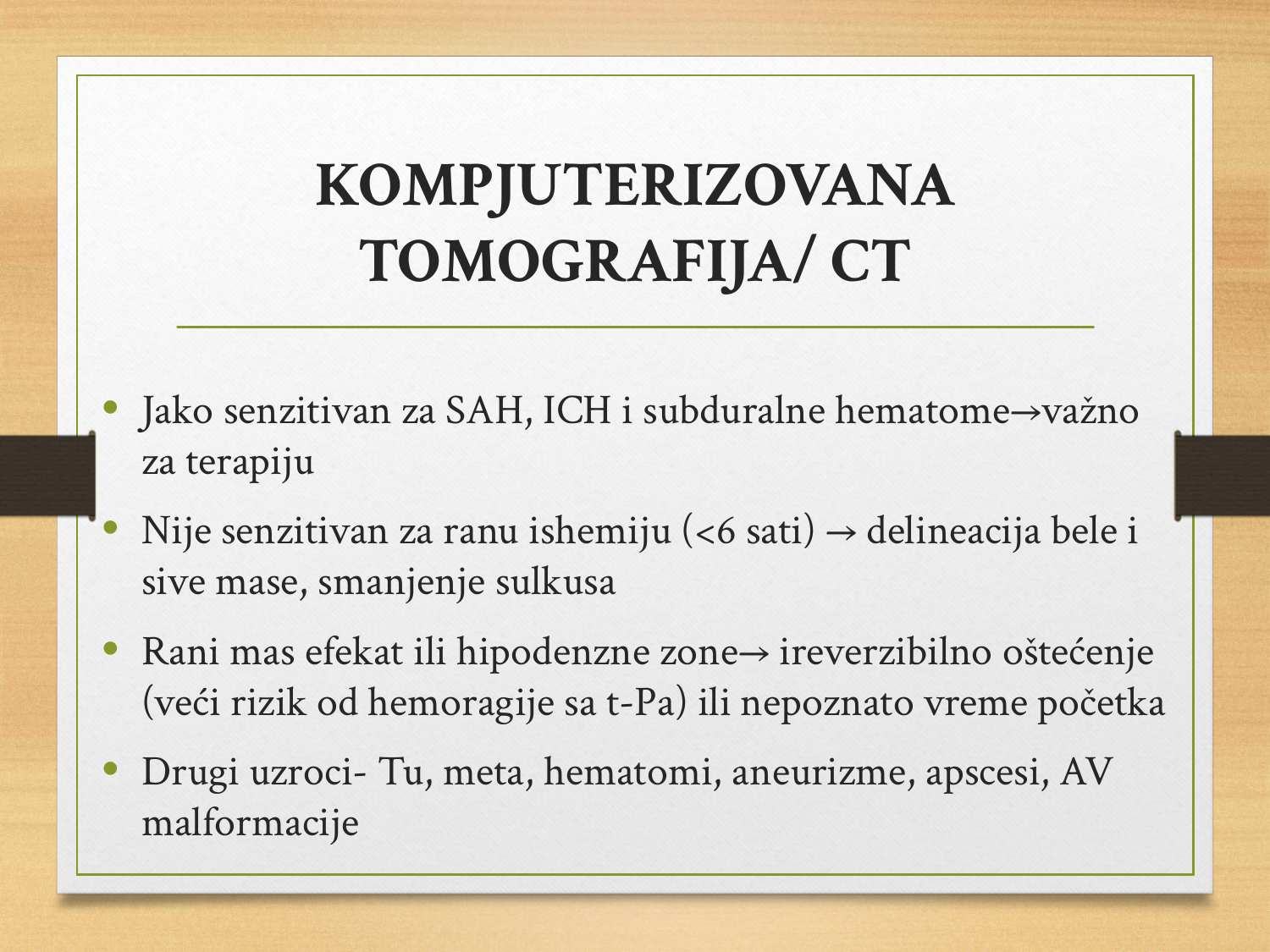

# KOMPJUTERIZOVANA TOMOGRAFIJA/ CT

Jako senzitivan za SAH, ICH i subduralne hematome→važno za terapiju
Nije senzitivan za ranu ishemiju (<6 sati) → delineacija bele i sive mase, smanjenje sulkusa
Rani mas efekat ili hipodenzne zone→ ireverzibilno oštećenje (veći rizik od hemoragije sa t-Pa) ili nepoznato vreme početka
Drugi uzroci- Tu, meta, hematomi, aneurizme, apscesi, AV malformacije